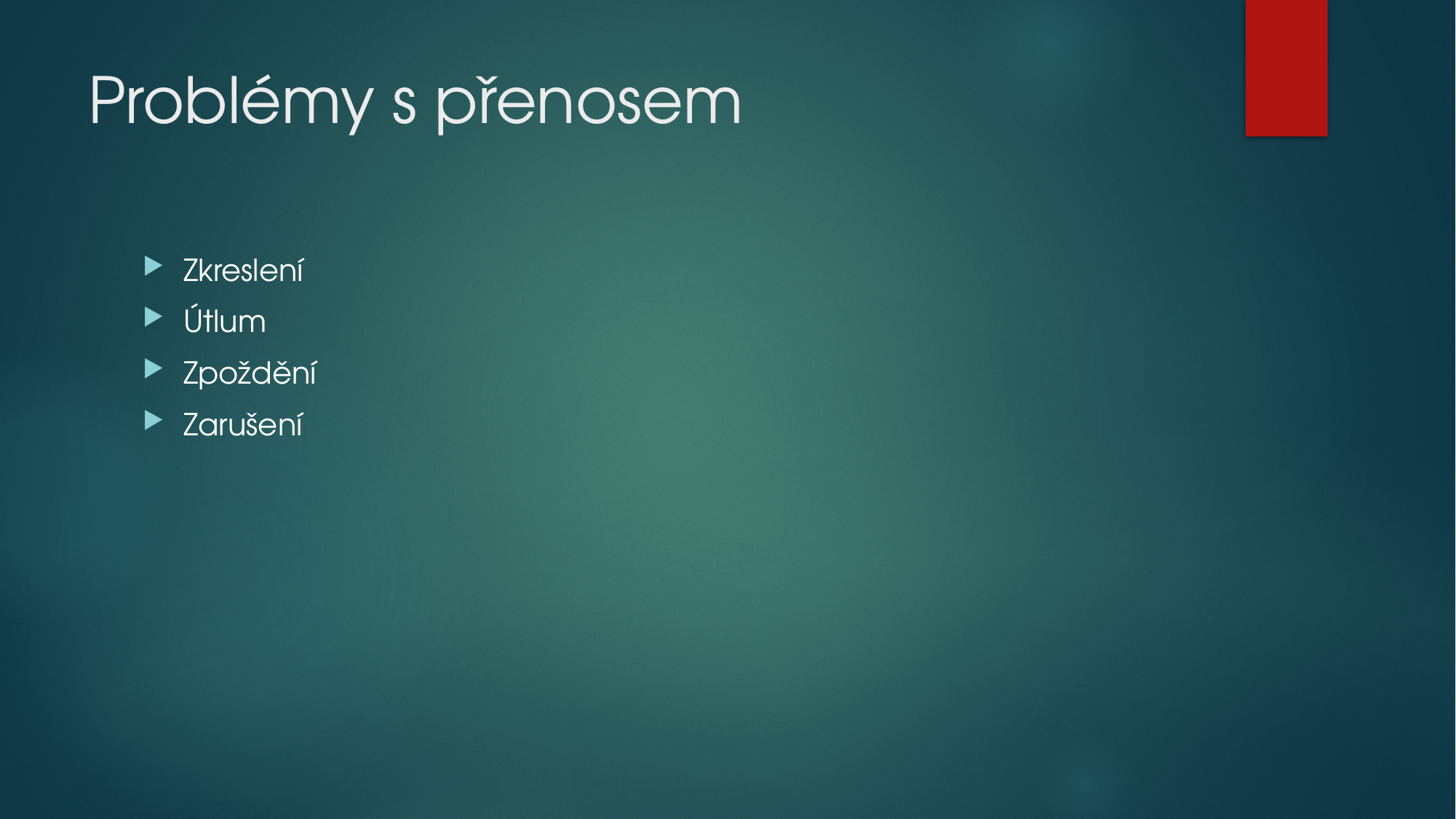

# Problémy s přenosem
Zkreslení
Útlum
Zpoždění
Zarušení